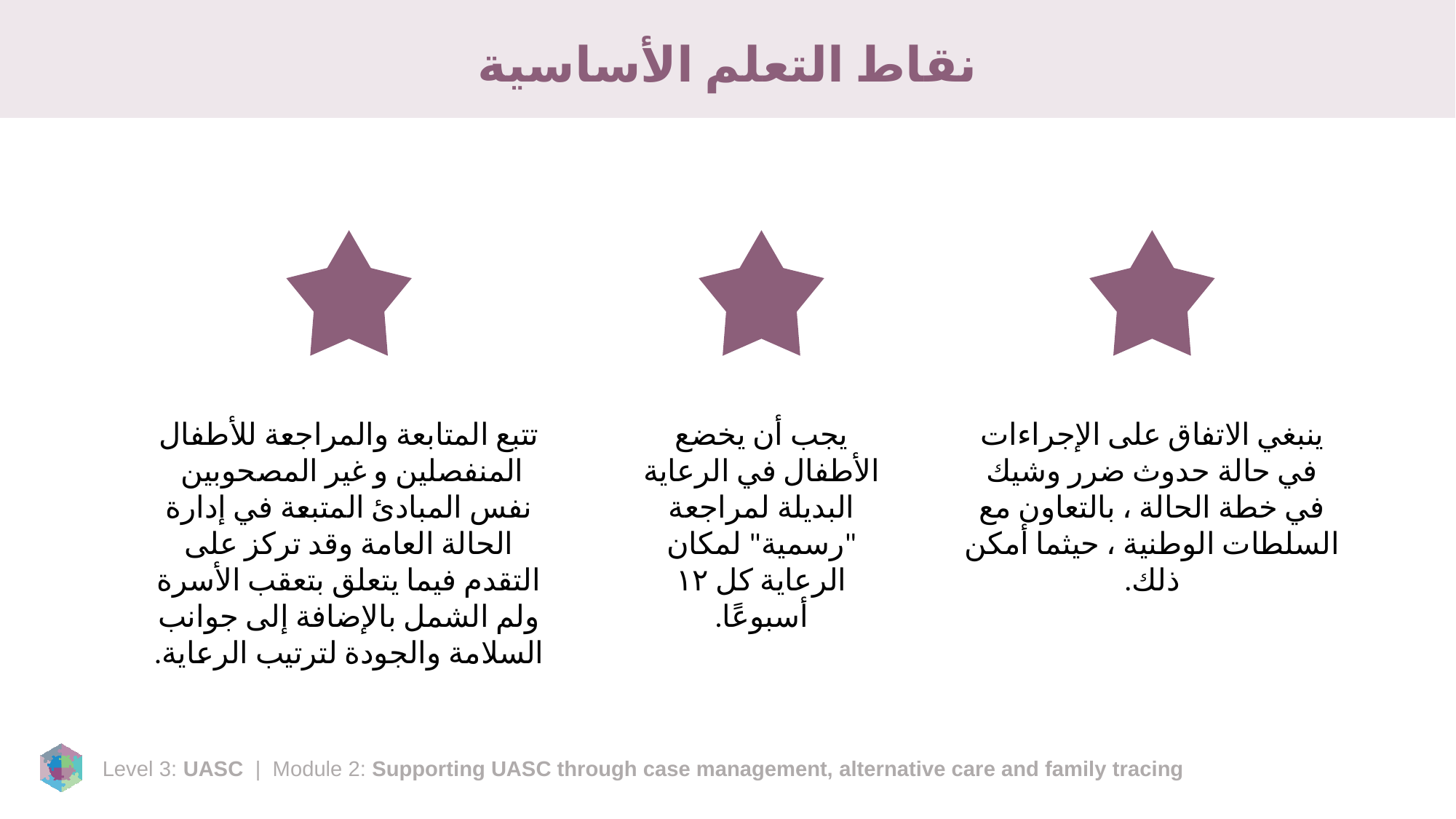

# نقاط التعلم الأساسية

تتبع المتابعة والمراجعة للأطفال المنفصلين و غير المصحوبين  نفس المبادئ المتبعة في إدارة الحالة العامة وقد تركز على التقدم فيما يتعلق بتعقب الأسرة ولم الشمل بالإضافة إلى جوانب السلامة والجودة لترتيب الرعاية.
يجب أن يخضع الأطفال في الرعاية البديلة لمراجعة "رسمية" لمكان الرعاية كل ١٢ أسبوعًا.
ينبغي الاتفاق على الإجراءات في حالة حدوث ضرر وشيك في خطة الحالة ، بالتعاون مع السلطات الوطنية ، حيثما أمكن ذلك.